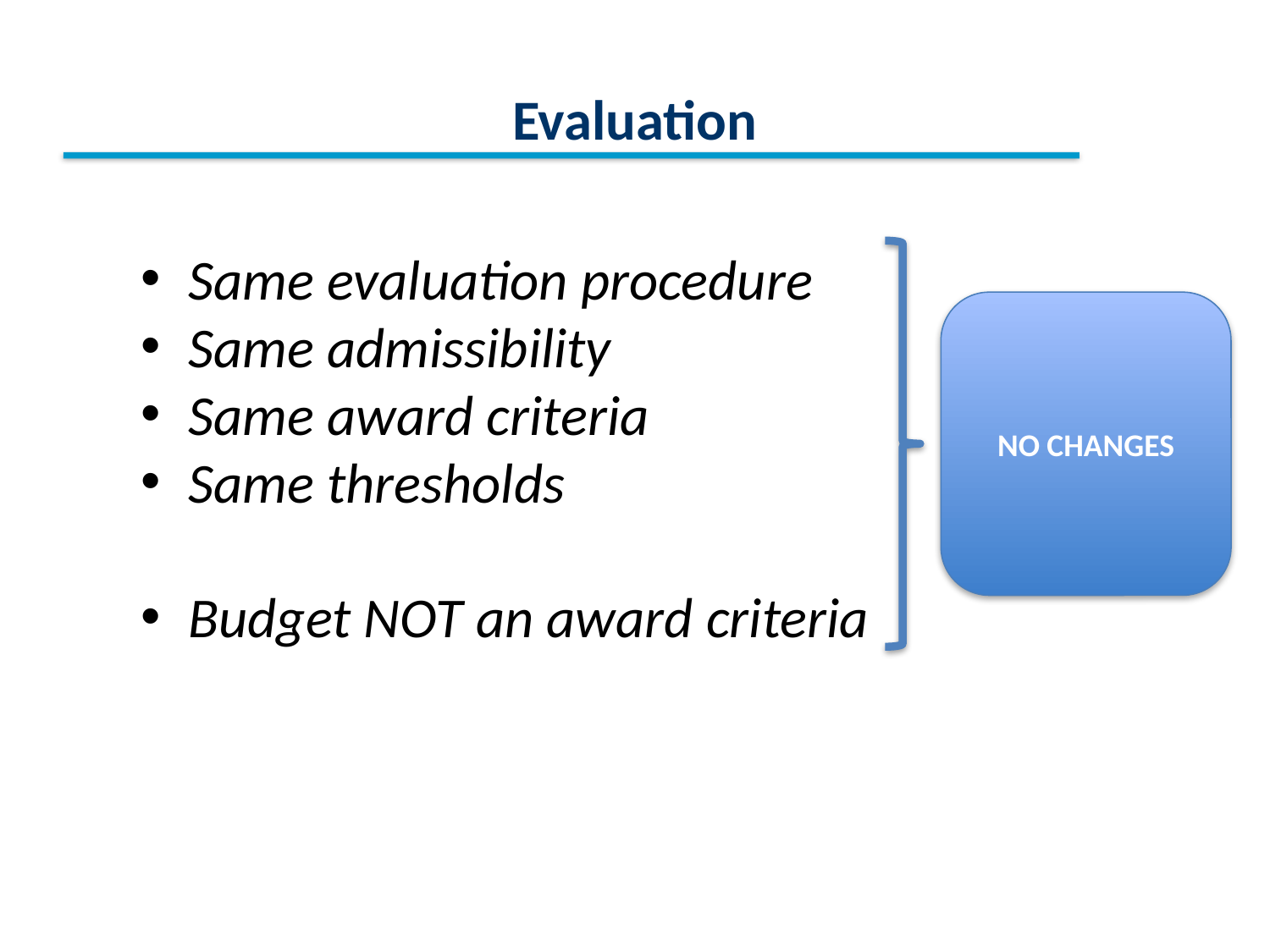

# Evaluation

Same evaluation procedure
Same admissibility
Same award criteria
Same thresholds

Budget NOT an award criteria

NO CHANGES